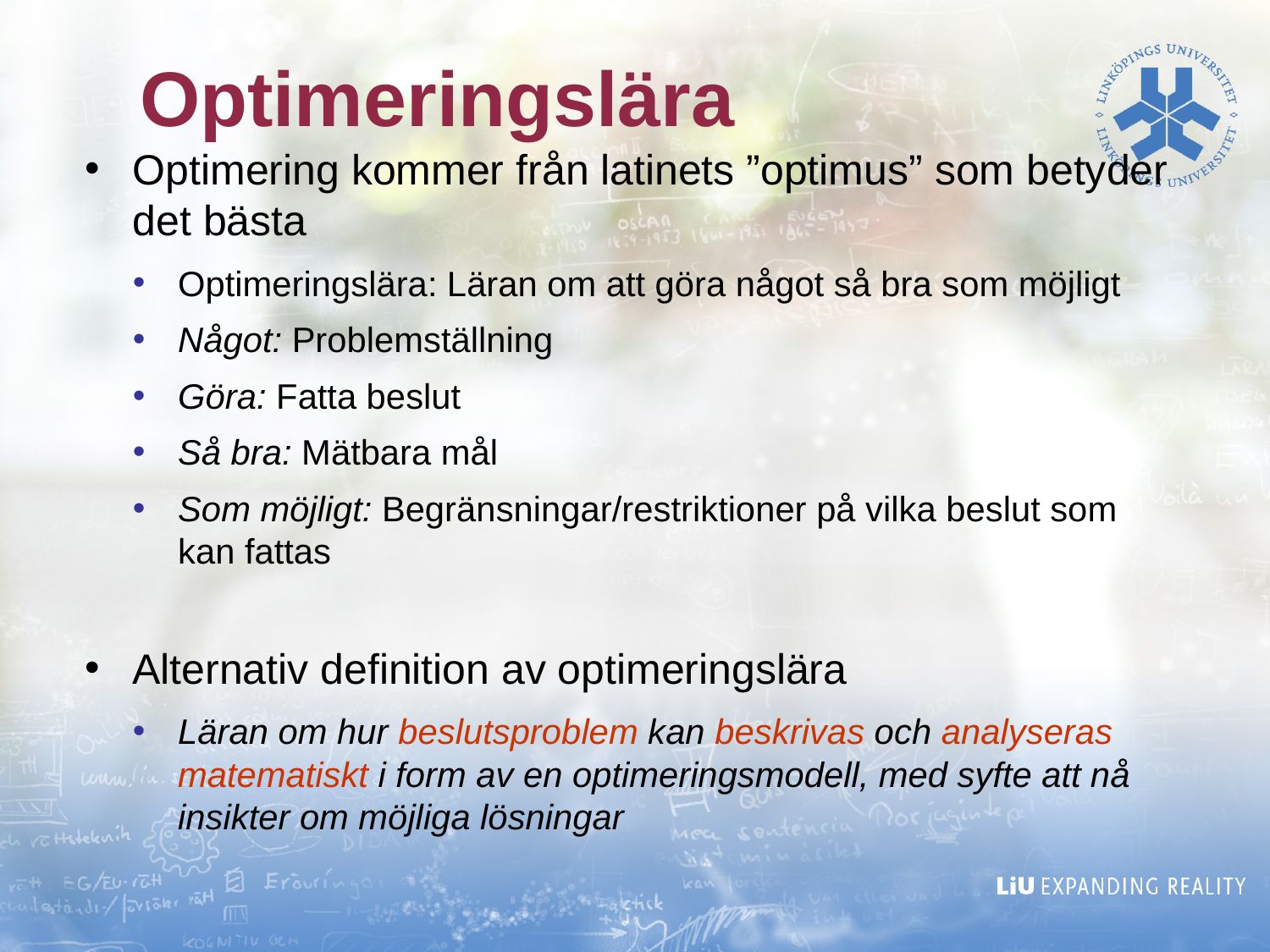

Optimeringslära
Optimering kommer från latinets ”optimus” som betyder det bästa
Optimeringslära: Läran om att göra något så bra som möjligt
Något: Problemställning
Göra: Fatta beslut
Så bra: Mätbara mål
Som möjligt: Begränsningar/restriktioner på vilka beslut som kan fattas

Alternativ definition av optimeringslära
Läran om hur beslutsproblem kan beskrivas och analyseras matematiskt i form av en optimeringsmodell, med syfte att nå insikter om möjliga lösningar